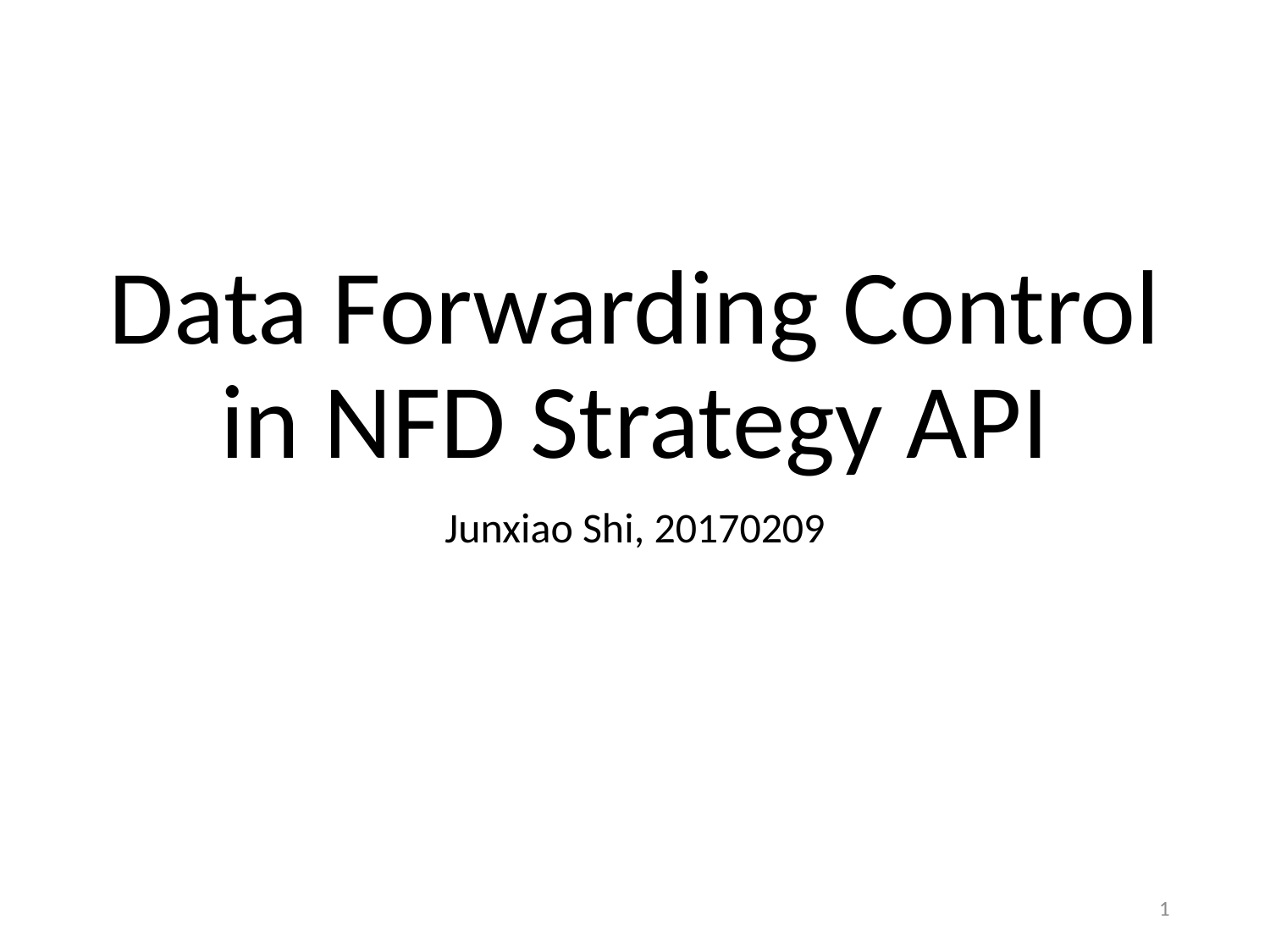

# Data Forwarding Control in NFD Strategy API
Junxiao Shi, 20170209
1